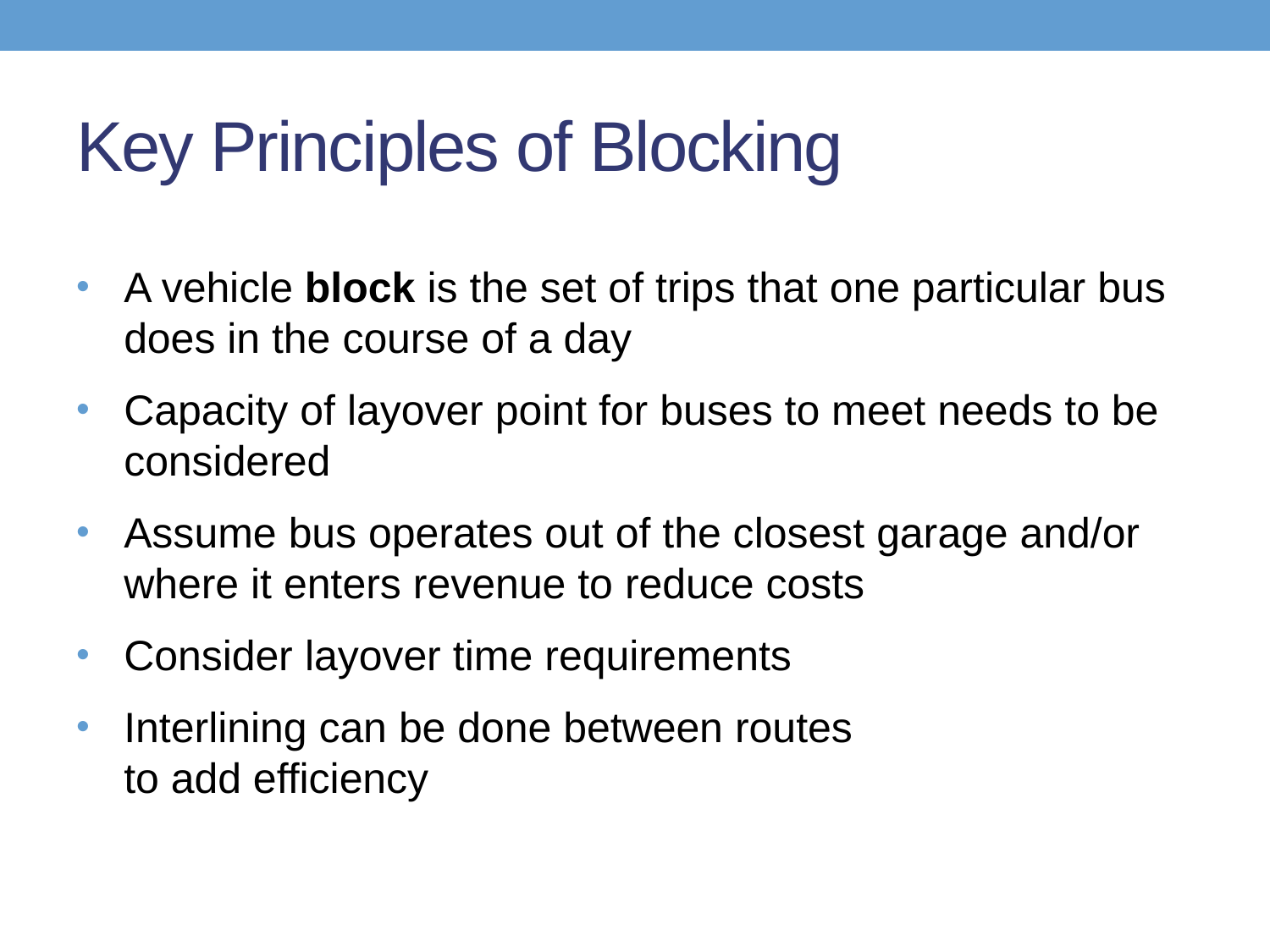

# Key Principles of Blocking
A vehicle block is the set of trips that one particular bus does in the course of a day
Capacity of layover point for buses to meet needs to be considered
Assume bus operates out of the closest garage and/or where it enters revenue to reduce costs
Consider layover time requirements
Interlining can be done between routes
to add efficiency